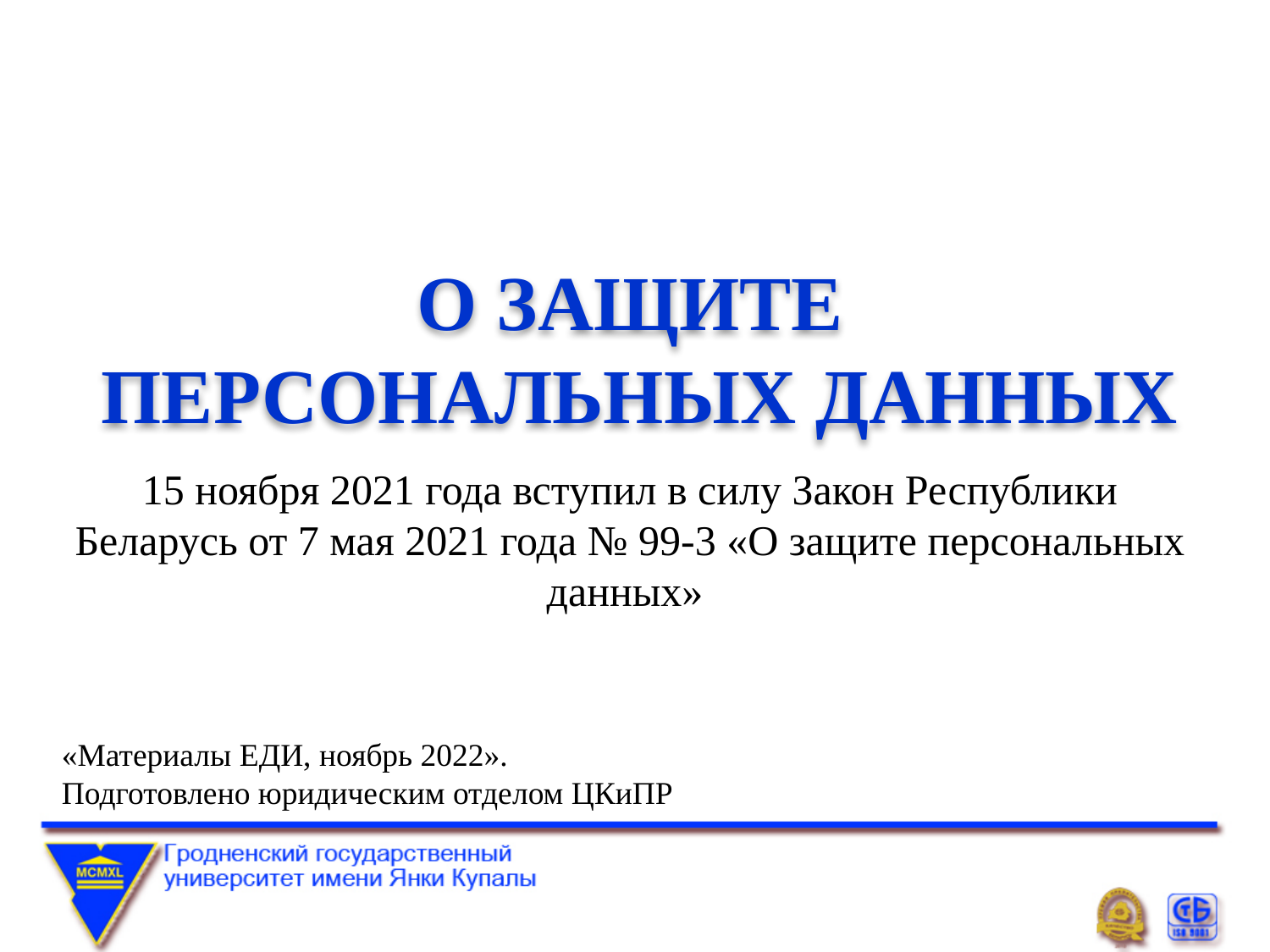

# О ЗАЩИТЕ ПЕРСОНАЛЬНЫХ ДАННЫХ
15 ноября 2021 года вступил в силу Закон Республики Беларусь от 7 мая 2021 года № 99-3 «О защите персональных данных»
«Материалы ЕДИ, ноябрь 2022».
Подготовлено юридическим отделом ЦКиПР